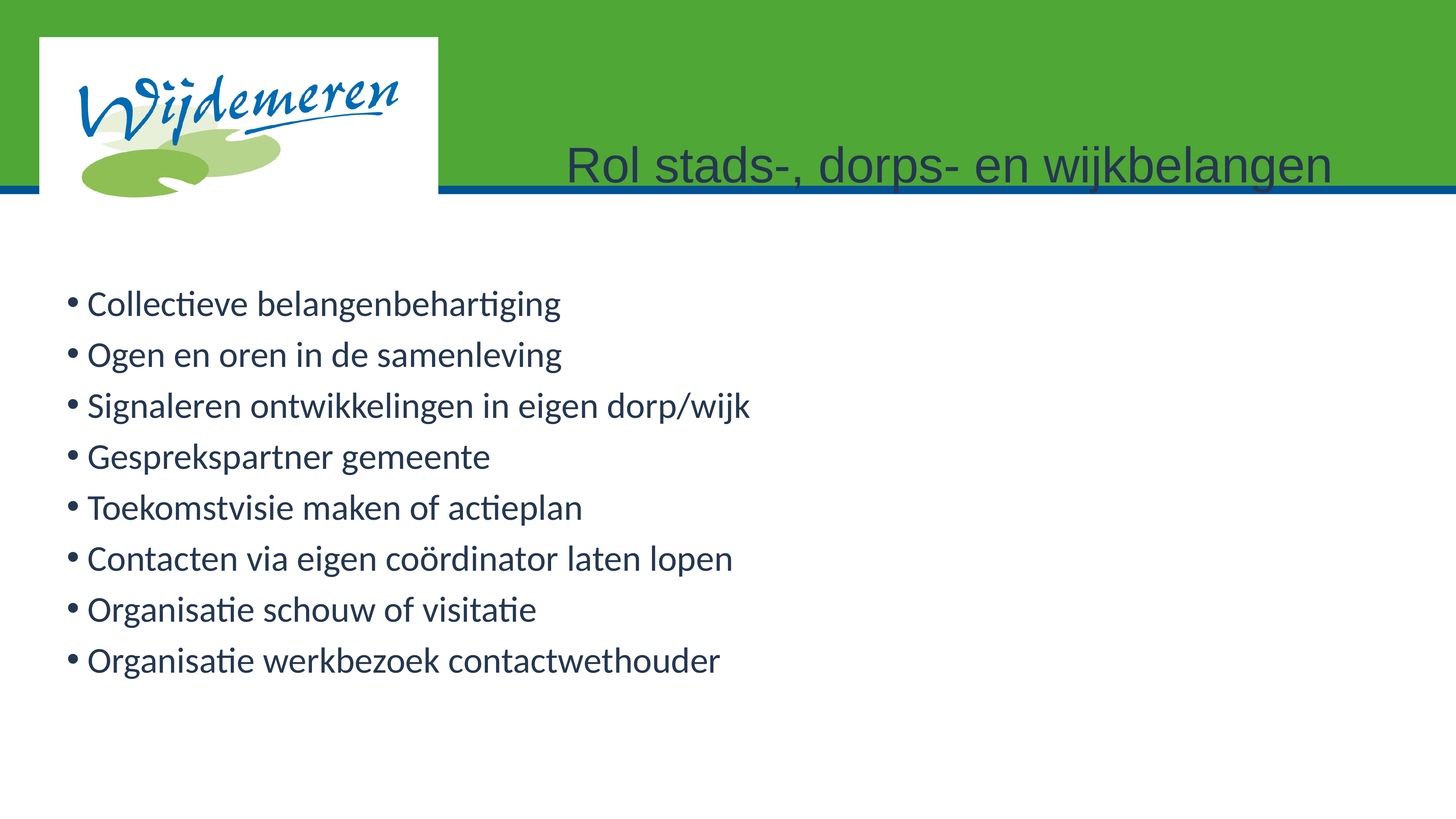

# Rol stads-, dorps- en wijkbelangen
Collectieve belangenbehartiging
Ogen en oren in de samenleving
Signaleren ontwikkelingen in eigen dorp/wijk
Gesprekspartner gemeente
Toekomstvisie maken of actieplan
Contacten via eigen coördinator laten lopen
Organisatie schouw of visitatie
Organisatie werkbezoek contactwethouder